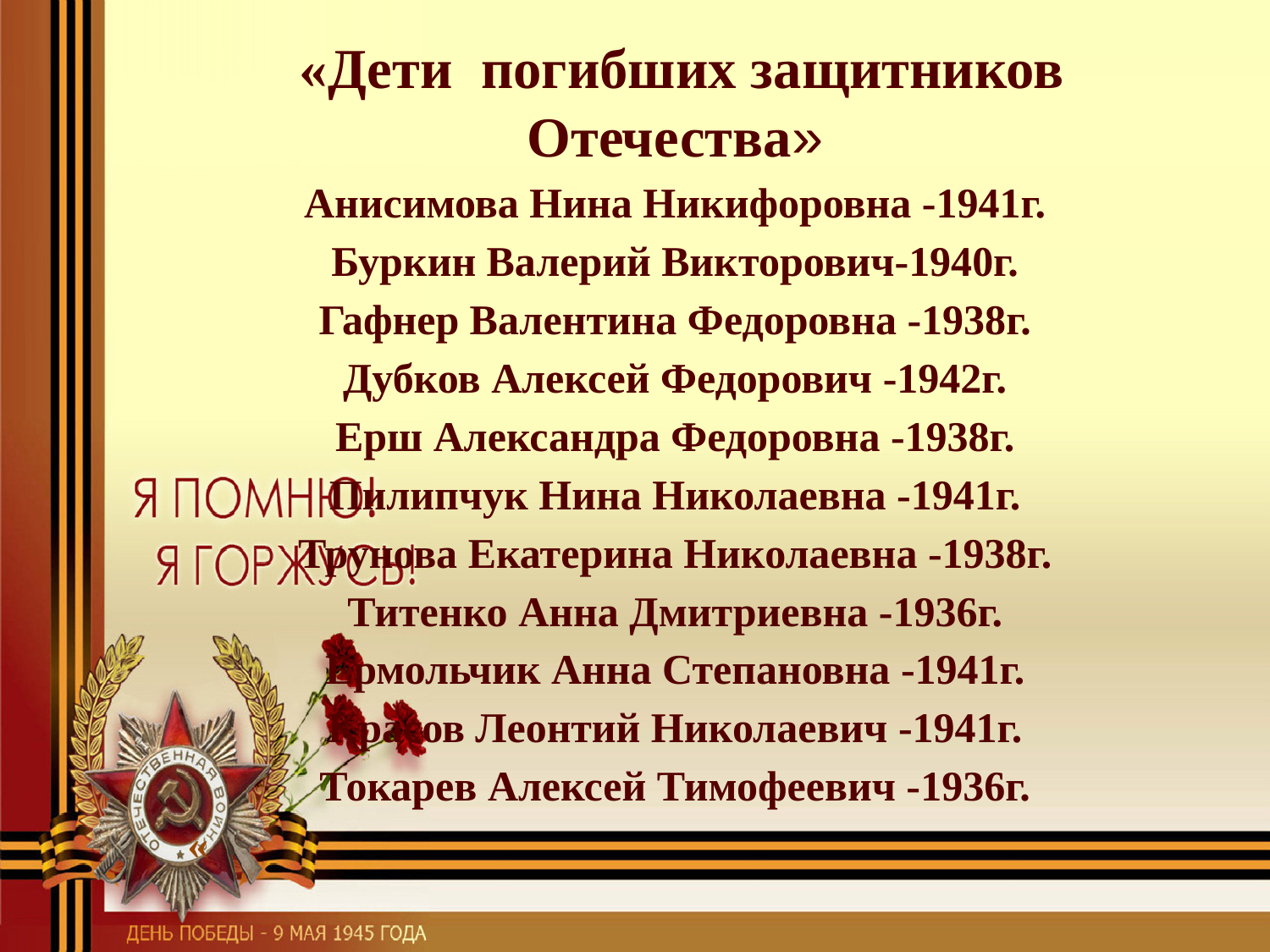

«Дети  погибших защитников Отечества»
Анисимова Нина Никифоровна -1941г.
Буркин Валерий Викторович-1940г.
Гафнер Валентина Федоровна -1938г.
Дубков Алексей Федорович -1942г.
Ерш Александра Федоровна -1938г.
Пилипчук Нина Николаевна -1941г.
Трунова Екатерина Николаевна -1938г.
Титенко Анна Дмитриевна -1936г.
Ермольчик Анна Степановна -1941г.
Красов Леонтий Николаевич -1941г.
Токарев Алексей Тимофеевич -1936г.
«